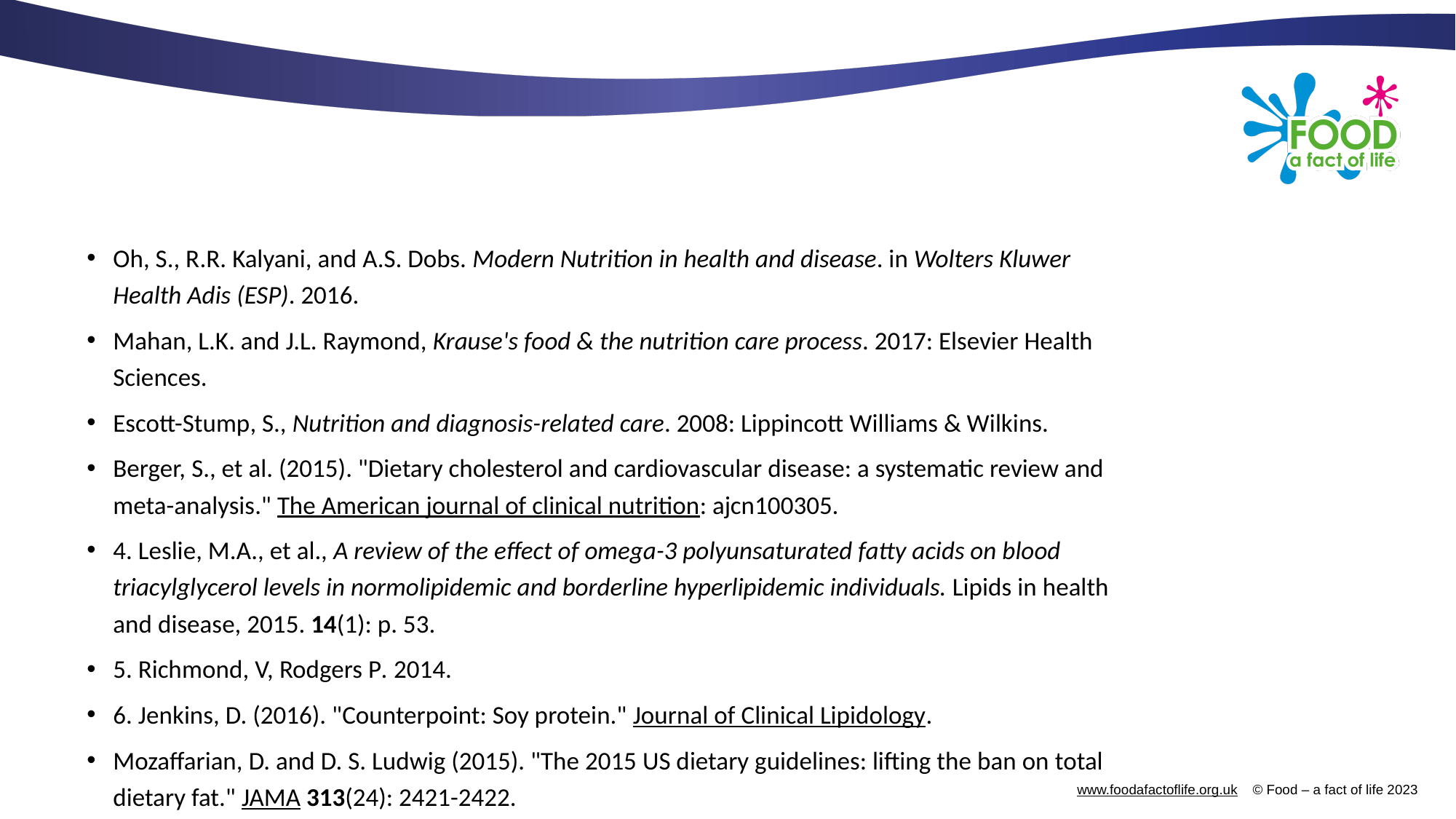

# References
Oh, S., R.R. Kalyani, and A.S. Dobs. Modern Nutrition in health and disease. in Wolters Kluwer Health Adis (ESP). 2016.
Mahan, L.K. and J.L. Raymond, Krause's food & the nutrition care process. 2017: Elsevier Health Sciences.
Escott-Stump, S., Nutrition and diagnosis-related care. 2008: Lippincott Williams & Wilkins.
Berger, S., et al. (2015). "Dietary cholesterol and cardiovascular disease: a systematic review and meta-analysis." The American journal of clinical nutrition: ajcn100305.
4. Leslie, M.A., et al., A review of the effect of omega-3 polyunsaturated fatty acids on blood triacylglycerol levels in normolipidemic and borderline hyperlipidemic individuals. Lipids in health and disease, 2015. 14(1): p. 53.
5. Richmond, V, Rodgers P. 2014.
6. Jenkins, D. (2016). "Counterpoint: Soy protein." Journal of Clinical Lipidology.
Mozaffarian, D. and D. S. Ludwig (2015). "The 2015 US dietary guidelines: lifting the ban on total dietary fat." JAMA 313(24): 2421-2422.